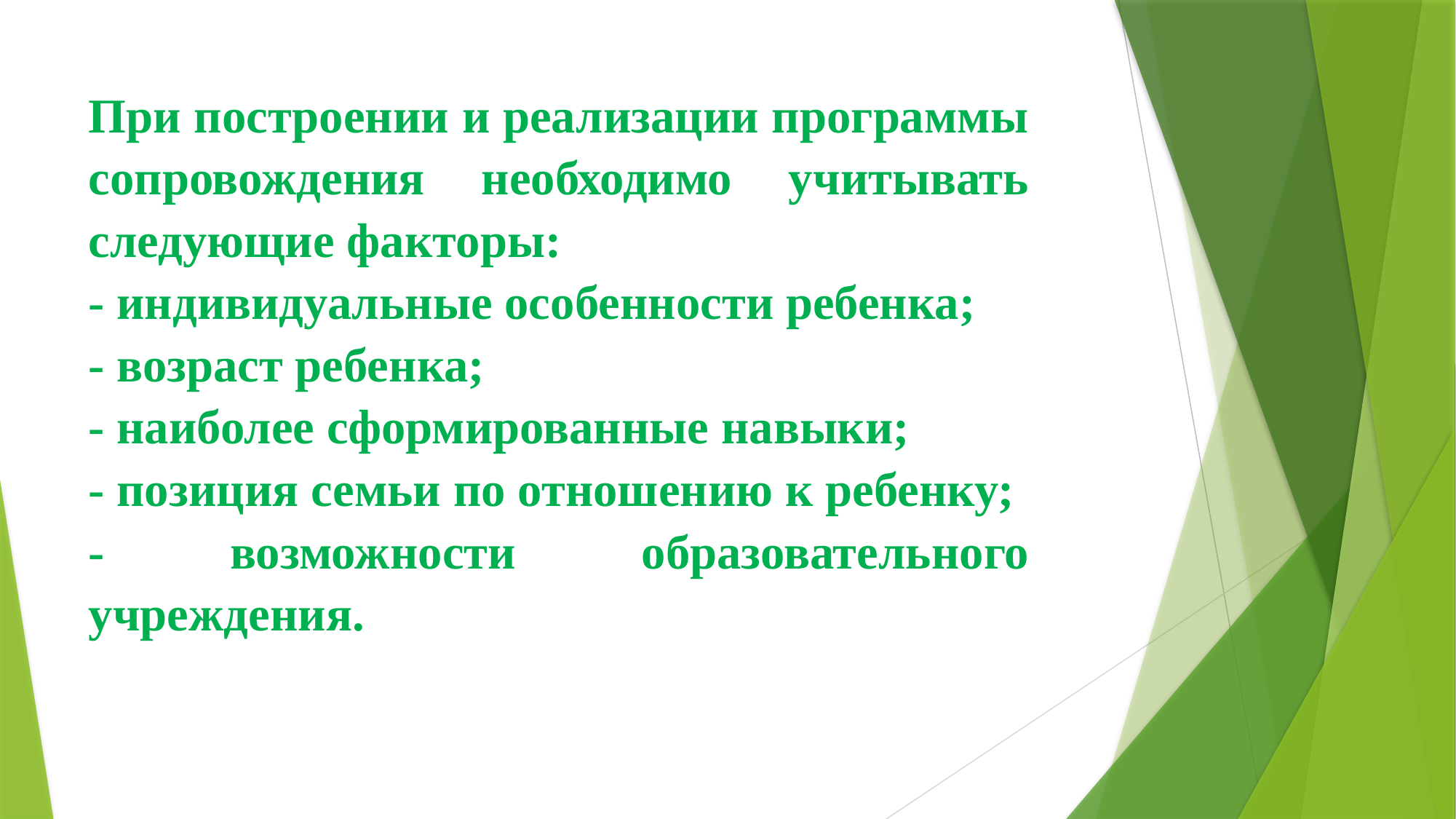

При построении и реализации программы сопровождения необходимо учитывать следующие факторы:
- индивидуальные особенности ребенка;
- возраст ребенка;
- наиболее сформированные навыки;
- позиция семьи по отношению к ребенку;
- возможности образовательного учреждения.